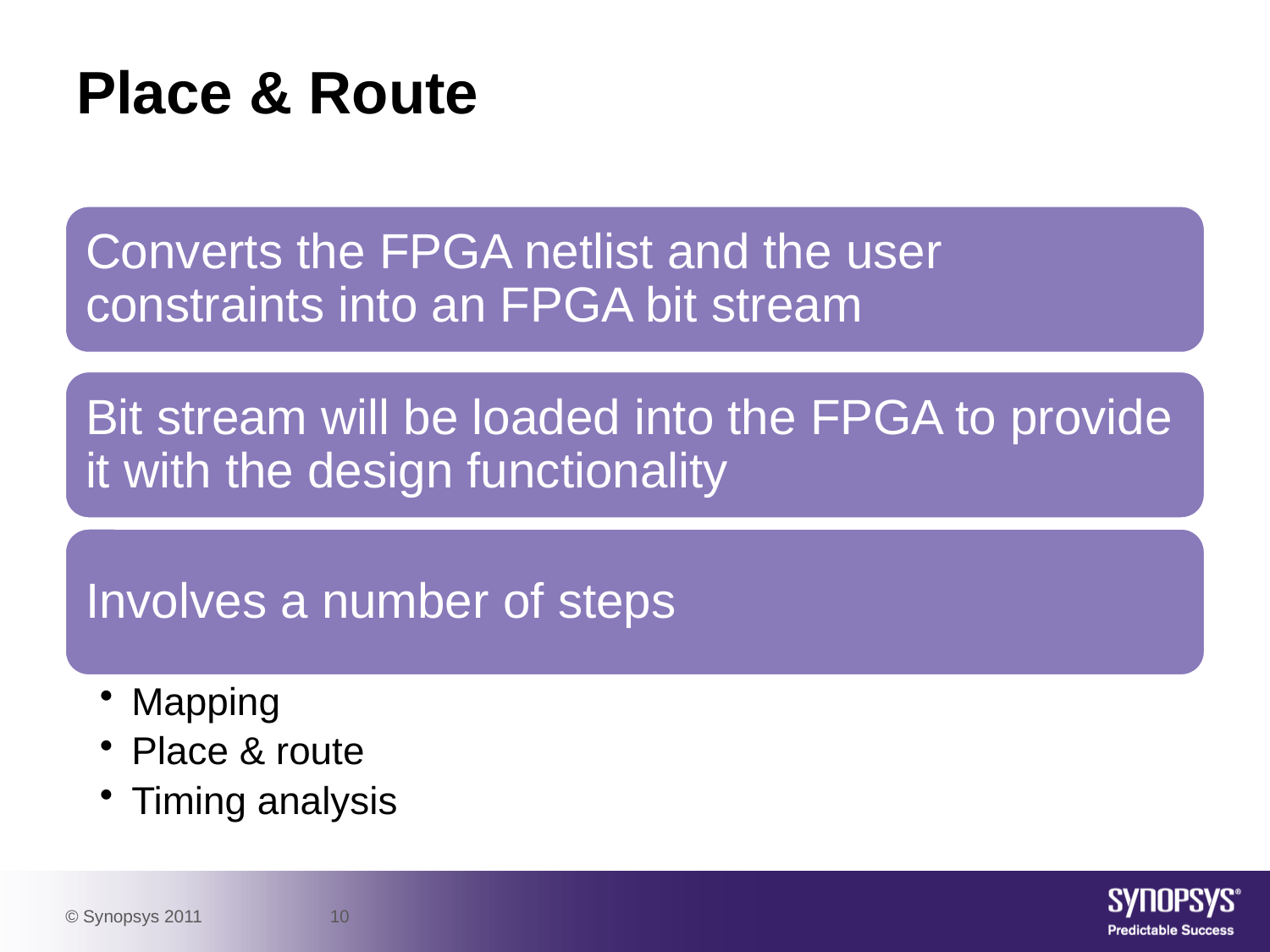

# Place & Route
Converts the FPGA netlist and the user constraints into an FPGA bit stream
Bit stream will be loaded into the FPGA to provide it with the design functionality
Involves a number of steps
Mapping
Place & route
Timing analysis